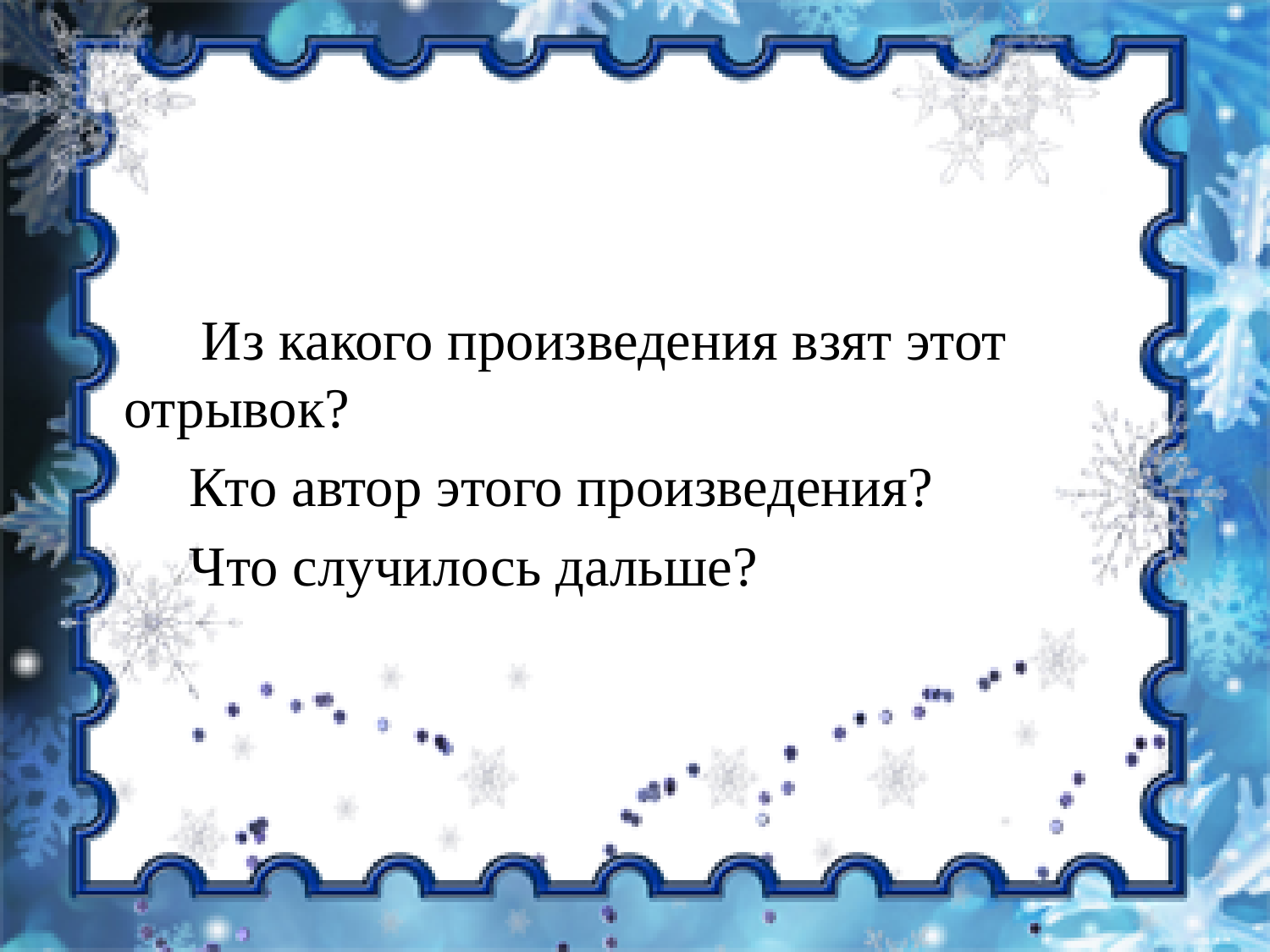

Из какого произведения взят этот отрывок?
        Кто автор этого произведения?
        Что случилось дальше?